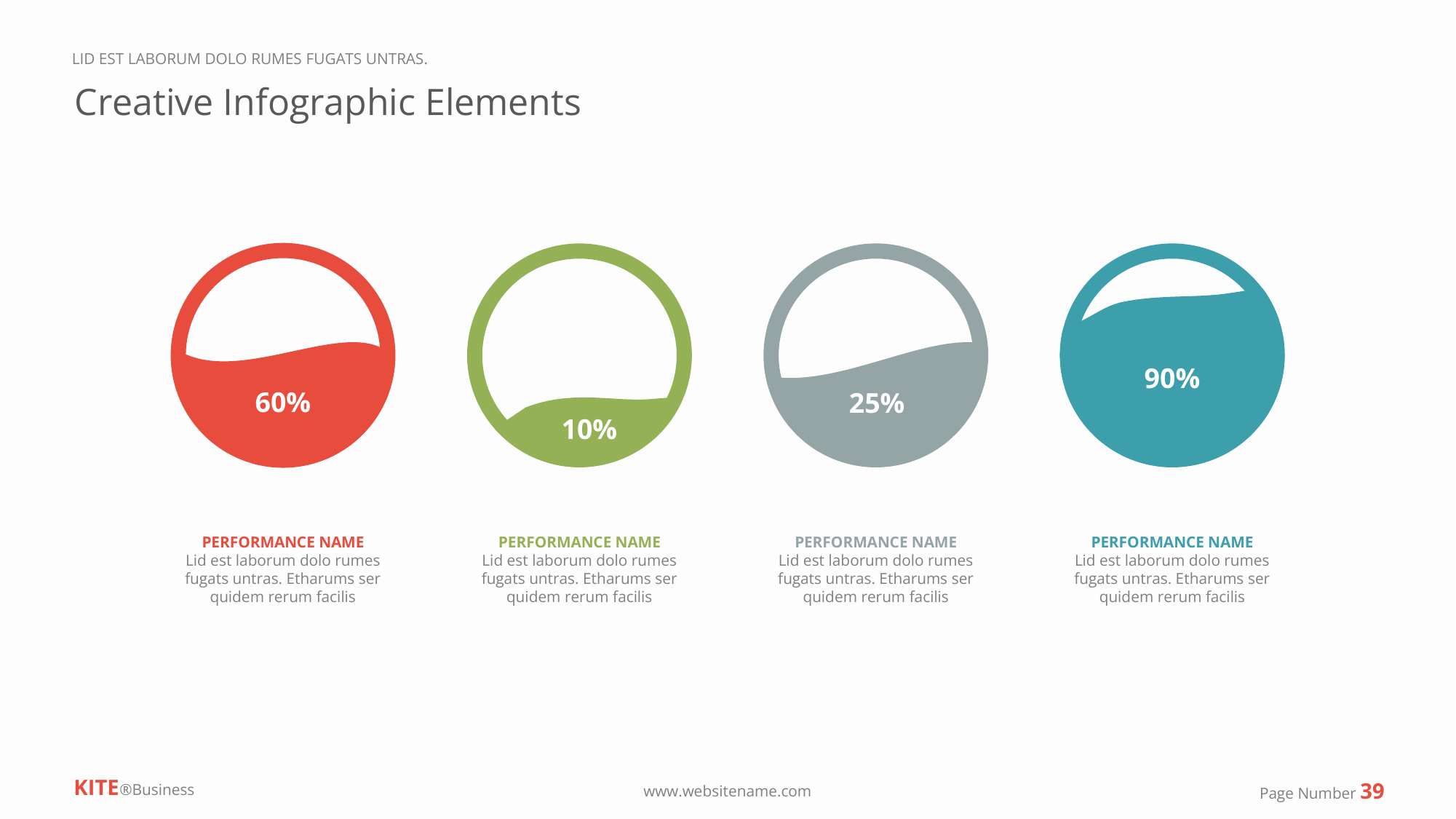

LID EST LABORUM DOLO RUMES FUGATS UNTRAS.
Creative Infographic Elements

90%
60%
25%
10%
PERFORMANCE NAME
Lid est laborum dolo rumes fugats untras. Etharums ser quidem rerum facilis
PERFORMANCE NAME
Lid est laborum dolo rumes fugats untras. Etharums ser quidem rerum facilis
PERFORMANCE NAME
Lid est laborum dolo rumes fugats untras. Etharums ser quidem rerum facilis
PERFORMANCE NAME
Lid est laborum dolo rumes fugats untras. Etharums ser quidem rerum facilis
KITE®Business
Page Number 39
www.websitename.com